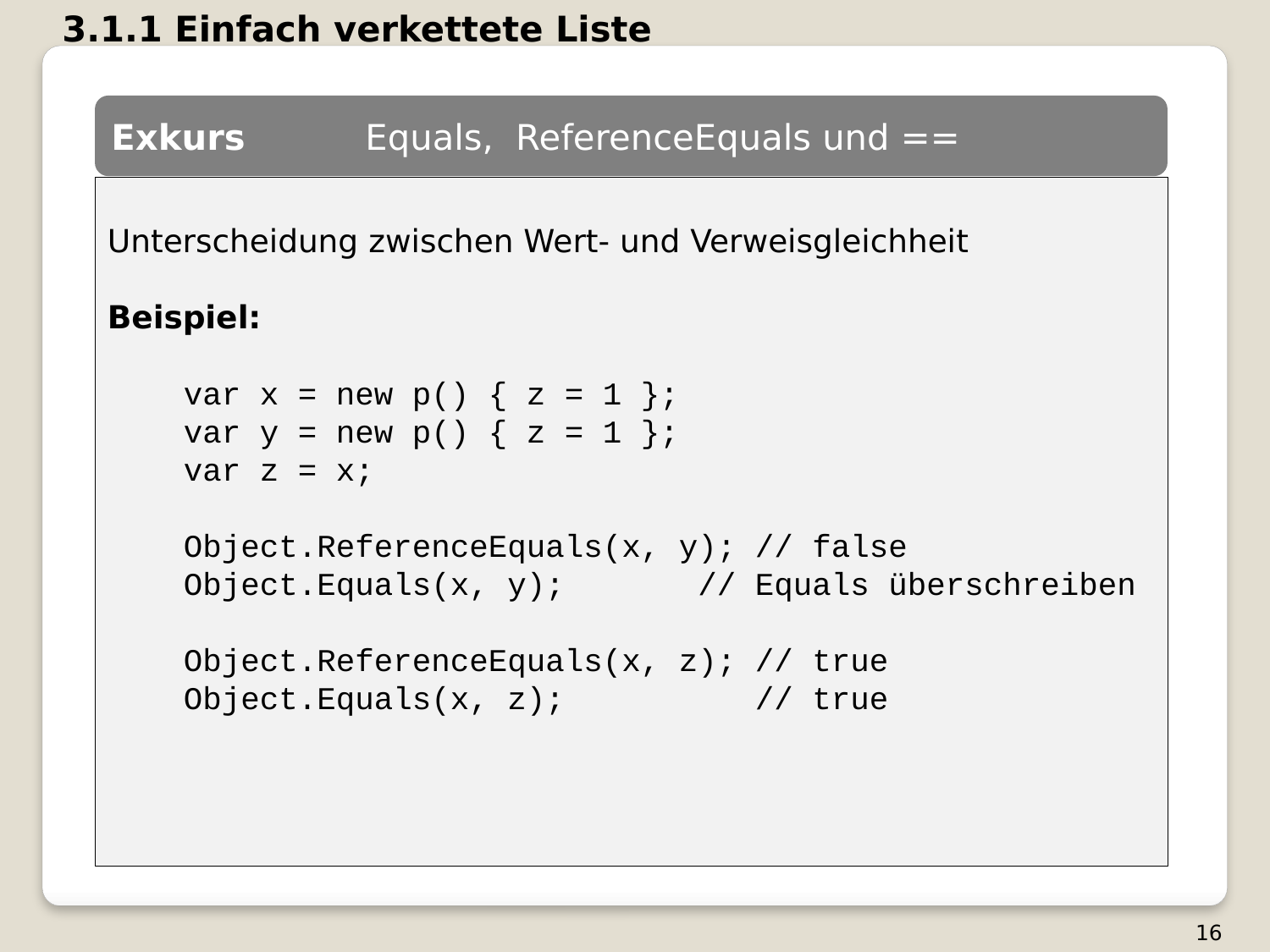

3.1.1 Einfach verkettete Liste

Exkurs 	Equals,  ReferenceEquals und ==

Unterscheidung zwischen Wert- und Verweisgleichheit

Beispiel:

    var x = new p() { z = 1 };
    var y = new p() { z = 1 };
    var z = x;

    Object.ReferenceEquals(x, y); // false
    Object.Equals(x, y);       // Equals überschreiben

    Object.ReferenceEquals(x, z); // true
    Object.Equals(x, z);          // true